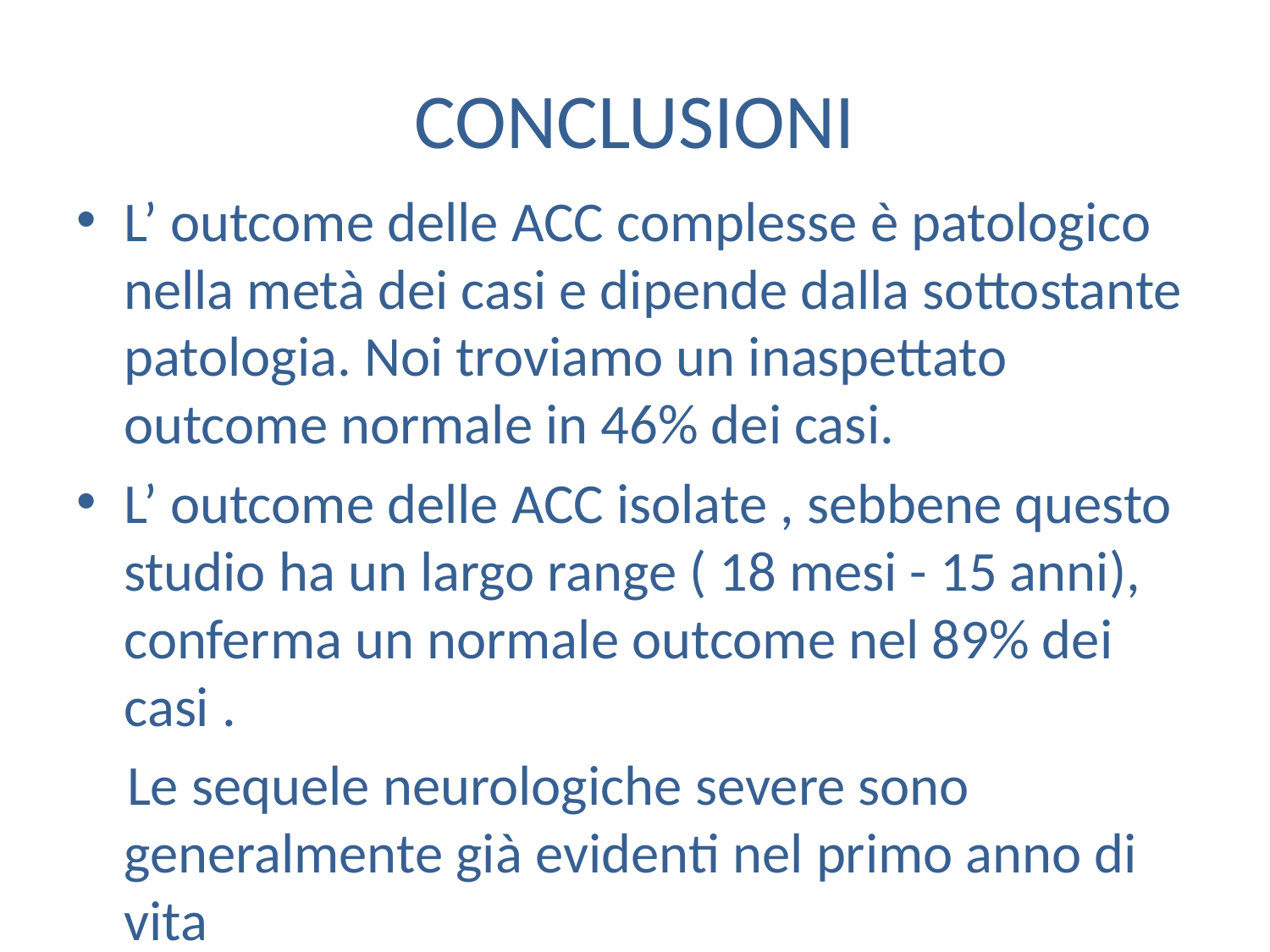

# CONCLUSIONI
L’ outcome delle ACC complesse è patologico nella metà dei casi e dipende dalla sottostante patologia. Noi troviamo un inaspettato outcome normale in 46% dei casi.
L’ outcome delle ACC isolate , sebbene questo studio ha un largo range ( 18 mesi - 15 anni), conferma un normale outcome nel 89% dei casi .
    Le sequele neurologiche severe sono generalmente già evidenti nel primo anno di vita